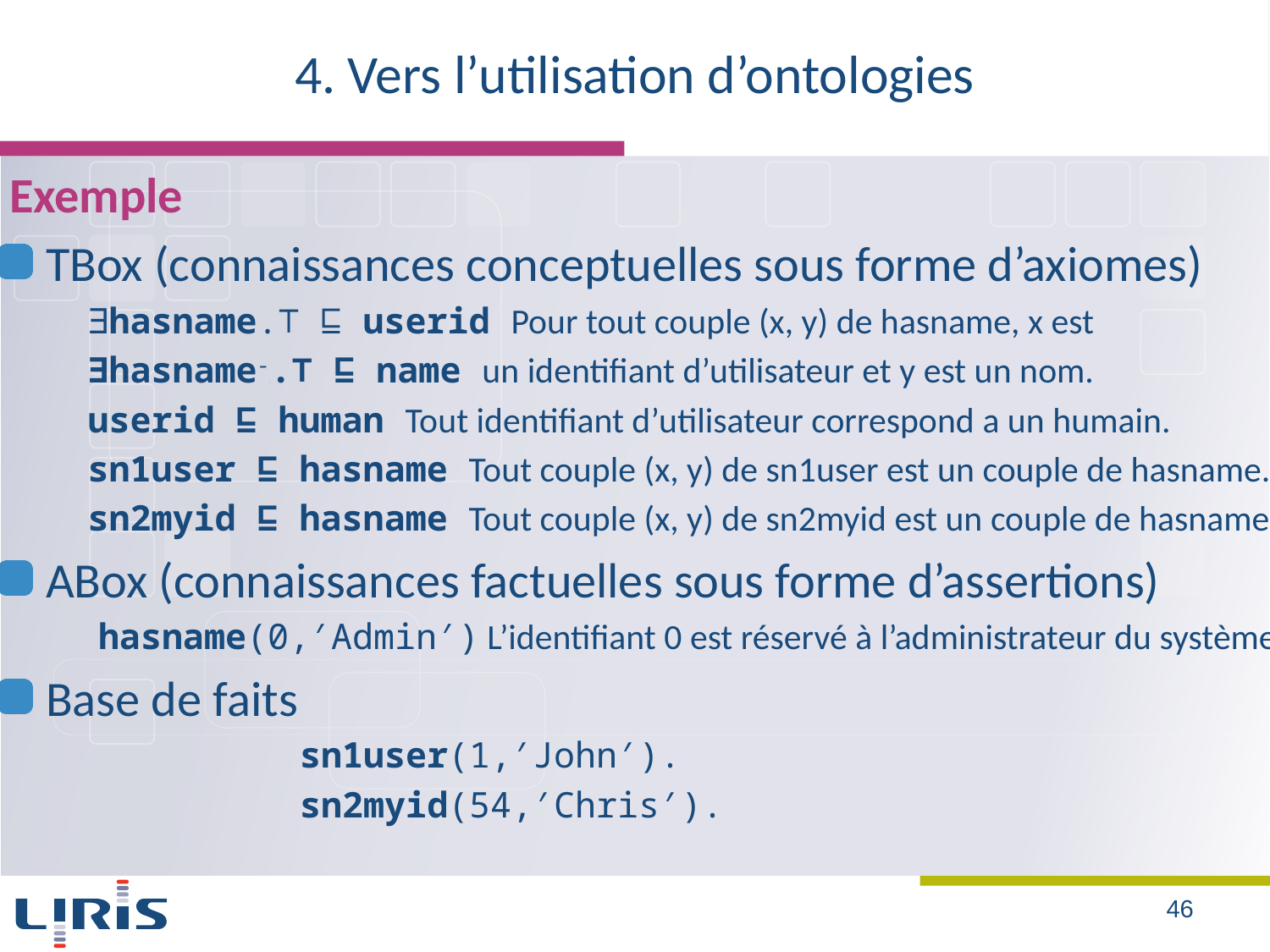

# 4. Vers l’utilisation d’ontologies
 Exemple
TBox (connaissances conceptuelles sous forme d’axiomes)
∃hasname.⊤ ⊑ userid Pour tout couple (x, y) de hasname, x est
∃hasname-−.⊤ ⊑ name un identifiant d’utilisateur et y est un nom.
userid ⊑ human Tout identifiant d’utilisateur correspond a un humain.
sn1user ⊑ hasname Tout couple (x, y) de sn1user est un couple de hasname.
sn2myid ⊑ hasname Tout couple (x, y) de sn2myid est un couple de hasname.
ABox (connaissances factuelles sous forme d’assertions)
hasname(0,′Admin′) L’identifiant 0 est réservé à l’administrateur du système
Base de faits
sn1user(1,′John′).
sn2myid(54,′Chris′).
46